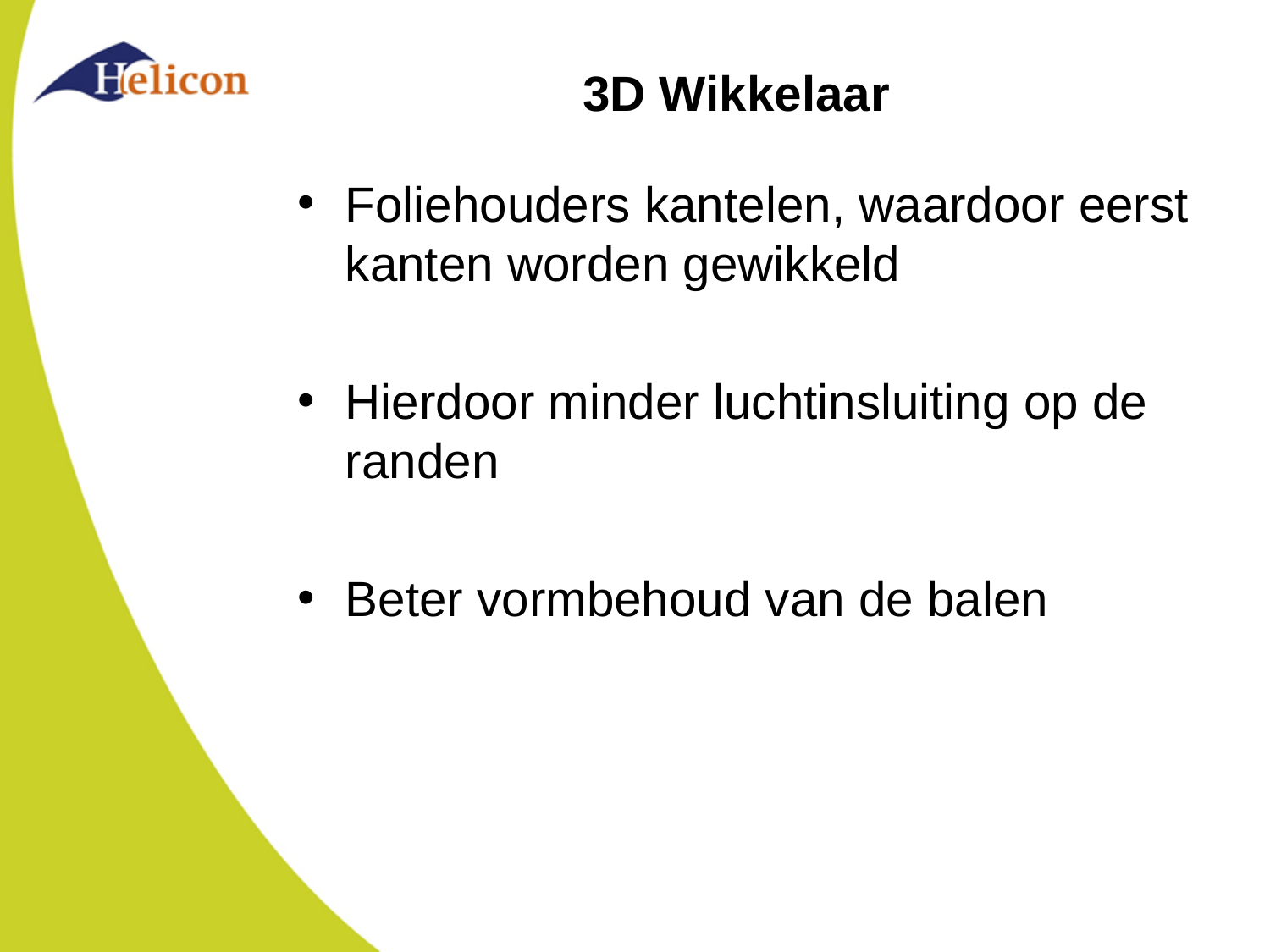

# 3D Wikkelaar
Foliehouders kantelen, waardoor eerst kanten worden gewikkeld

Hierdoor minder luchtinsluiting op de randen

Beter vormbehoud van de balen